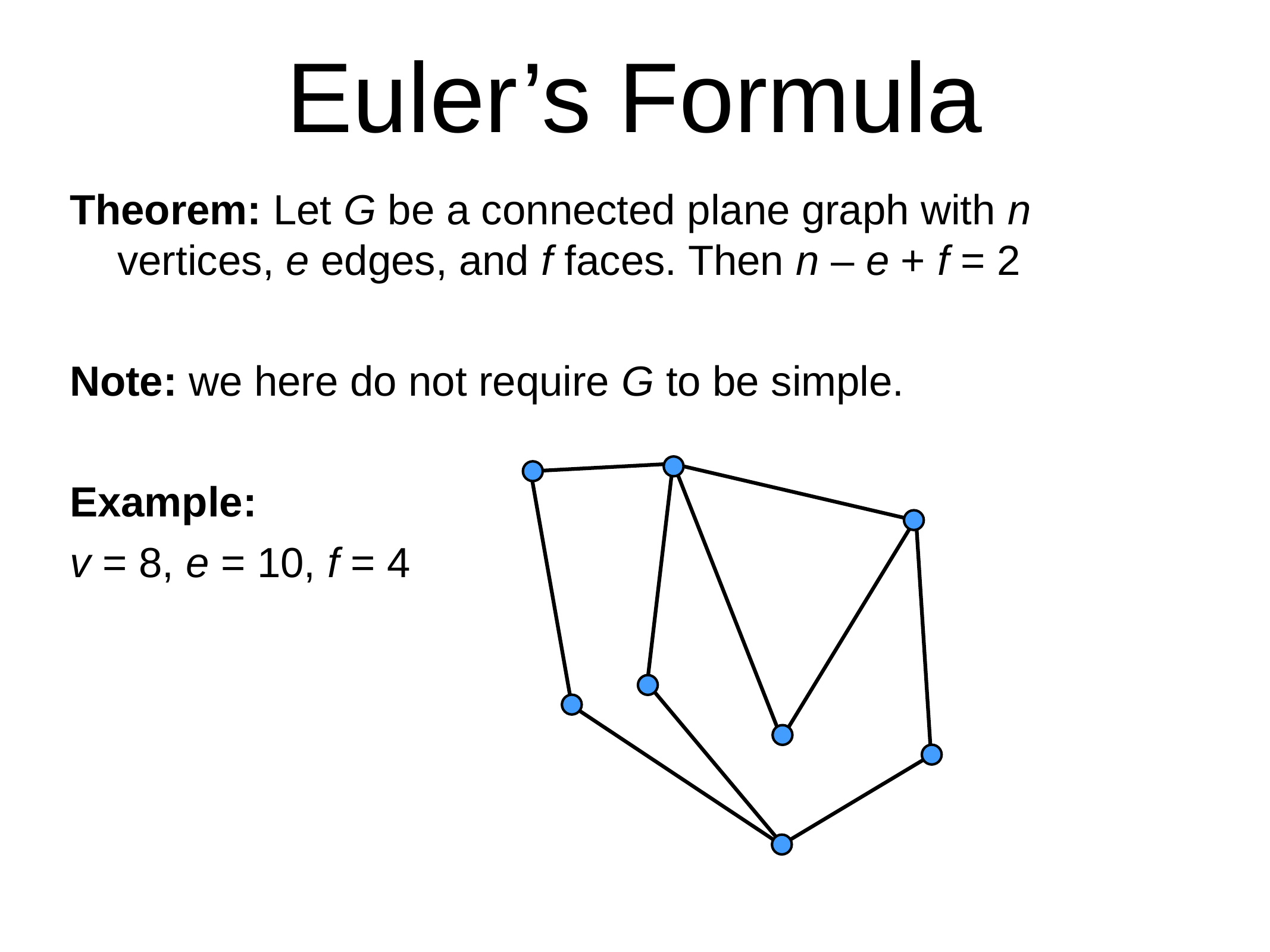

Euler’s Formula
Theorem: Let G be a connected plane graph with n vertices, e edges, and f faces. Then n – e + f = 2

Note: we here do not require G to be simple.

Example:
v = 8, e = 10, f = 4

10